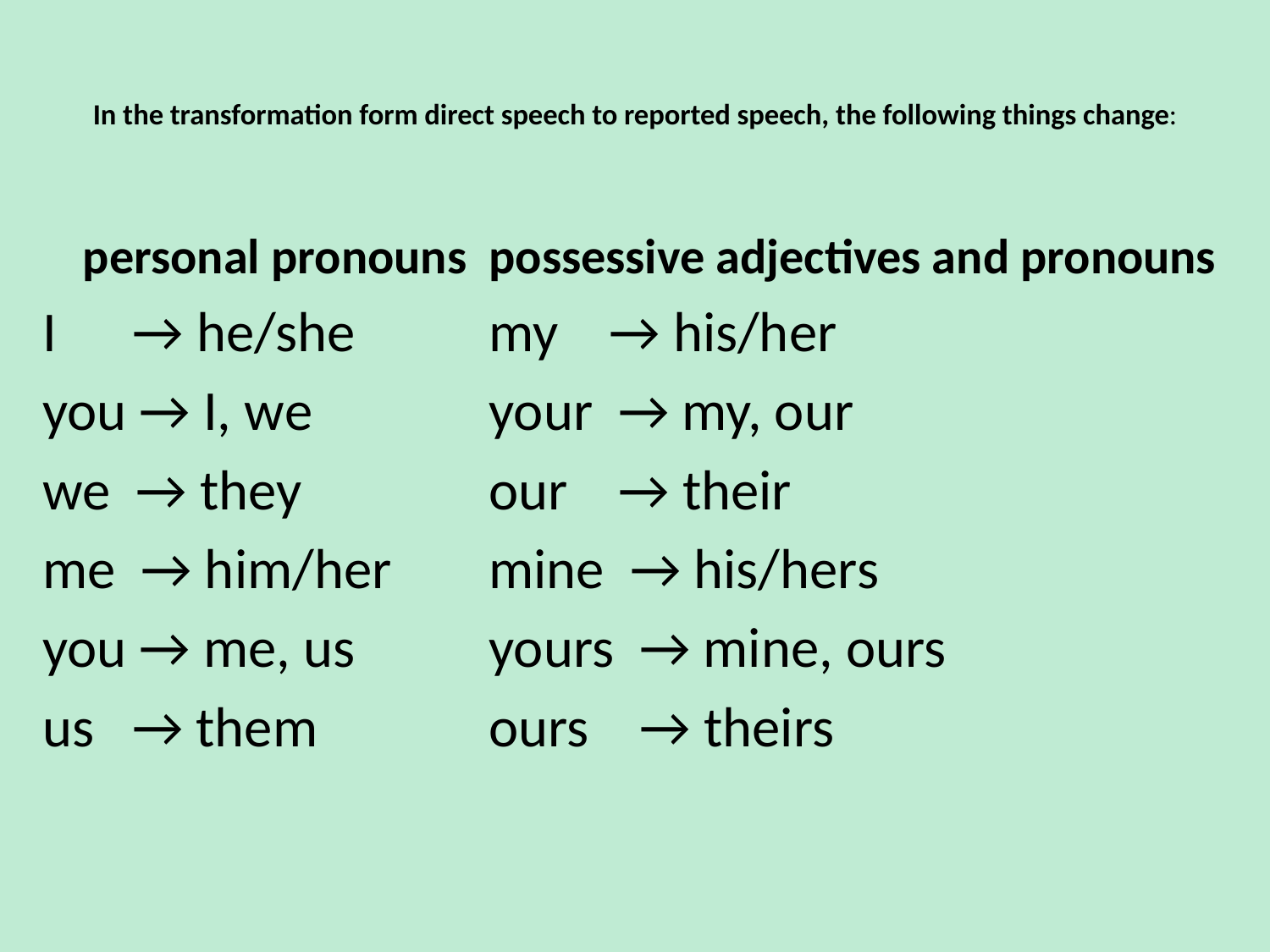

# In the transformation form direct speech to reported speech, the following things change:
   personal pronouns
I      → he/she
you → I, we
we  → they
me  → him/her
you → me, us
us   → them

possessive adjectives and pronouns
my    → his/her
your  → my, our
our    → their
mine  → his/hers
yours  → mine, ours
ours    → theirs